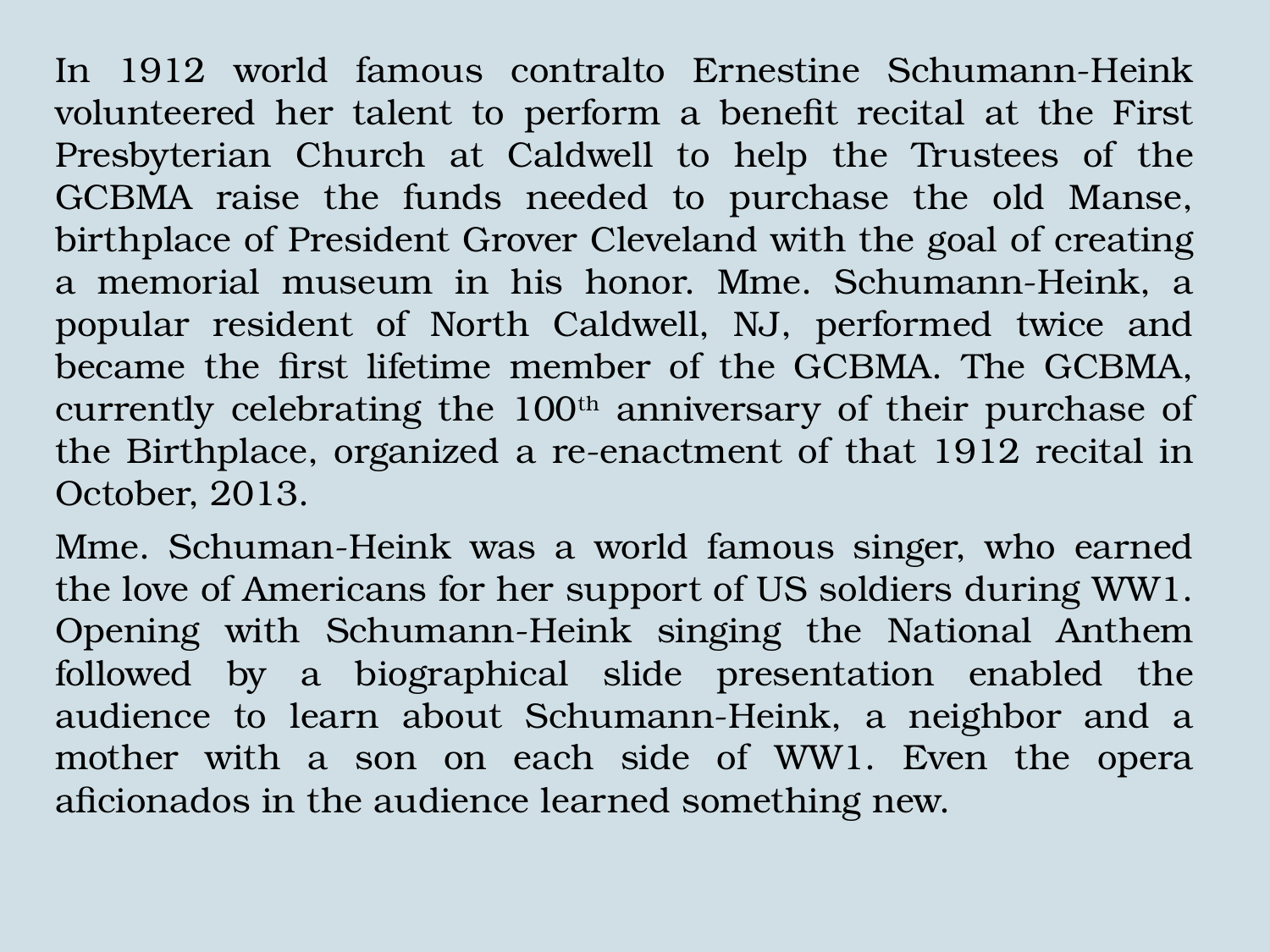

In 1912 world famous contralto Ernestine Schumann-Heink volunteered her talent to perform a benefit recital at the First Presbyterian Church at Caldwell to help the Trustees of the GCBMA raise the funds needed to purchase the old Manse, birthplace of President Grover Cleveland with the goal of creating a memorial museum in his honor. Mme. Schumann-Heink, a popular resident of North Caldwell, NJ, performed twice and became the first lifetime member of the GCBMA. The GCBMA, currently celebrating the 100th anniversary of their purchase of the Birthplace, organized a re-enactment of that 1912 recital in October, 2013.
Mme. Schuman-Heink was a world famous singer, who earned the love of Americans for her support of US soldiers during WW1. Opening with Schumann-Heink singing the National Anthem followed by a biographical slide presentation enabled the audience to learn about Schumann-Heink, a neighbor and a mother with a son on each side of WW1. Even the opera aficionados in the audience learned something new.